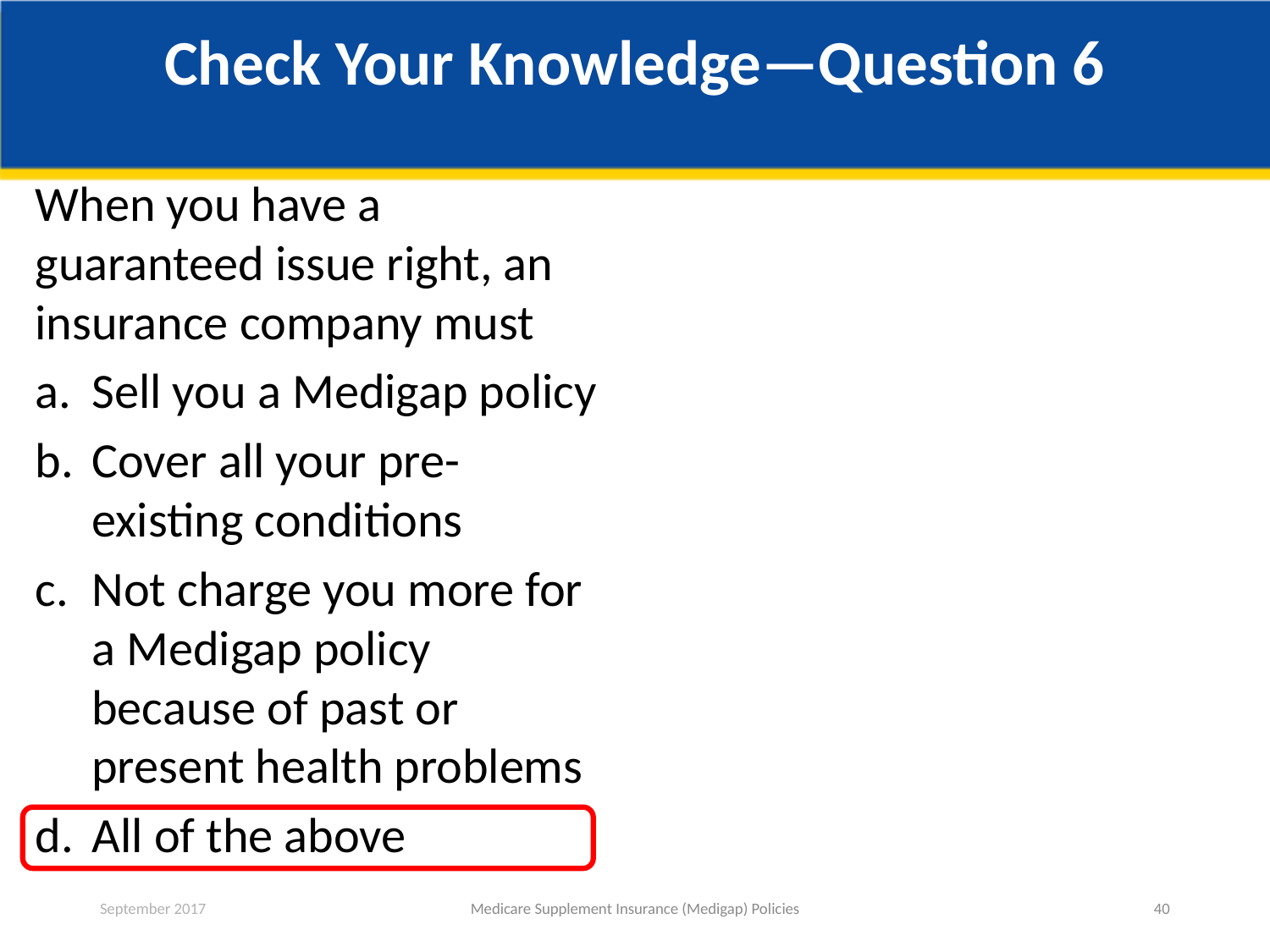

# Check Your Knowledge—Question 6
When you have a guaranteed issue right, an insurance company must
Sell you a Medigap policy
Cover all your pre-existing conditions
Not charge you more for a Medigap policy because of past or present health problems
All of the above

September 2017
Medicare Supplement Insurance (Medigap) Policies
40